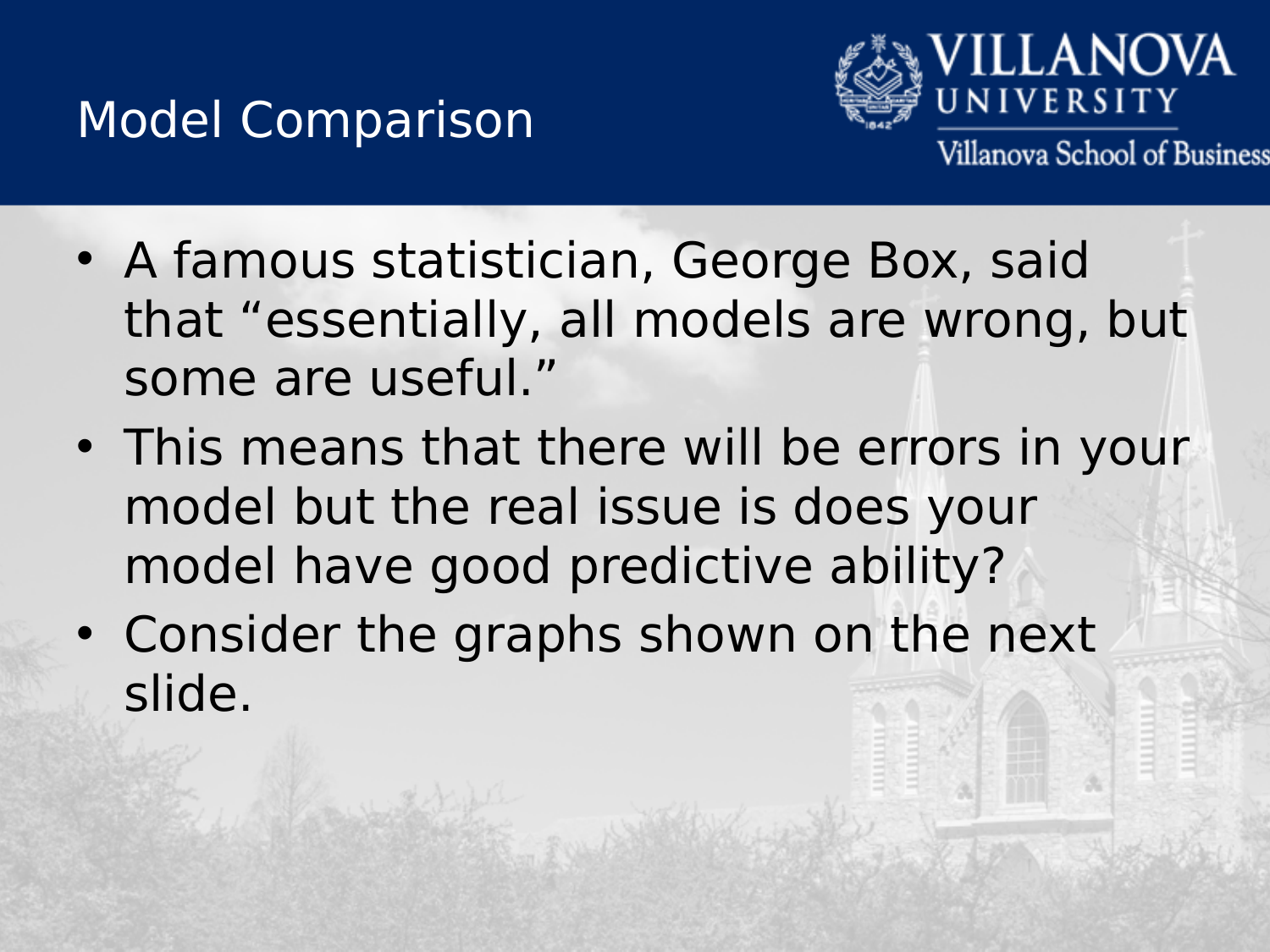

# Model Comparison
A famous statistician, George Box, said that “essentially, all models are wrong, but some are useful.”
This means that there will be errors in your model but the real issue is does your model have good predictive ability?
Consider the graphs shown on the next slide.